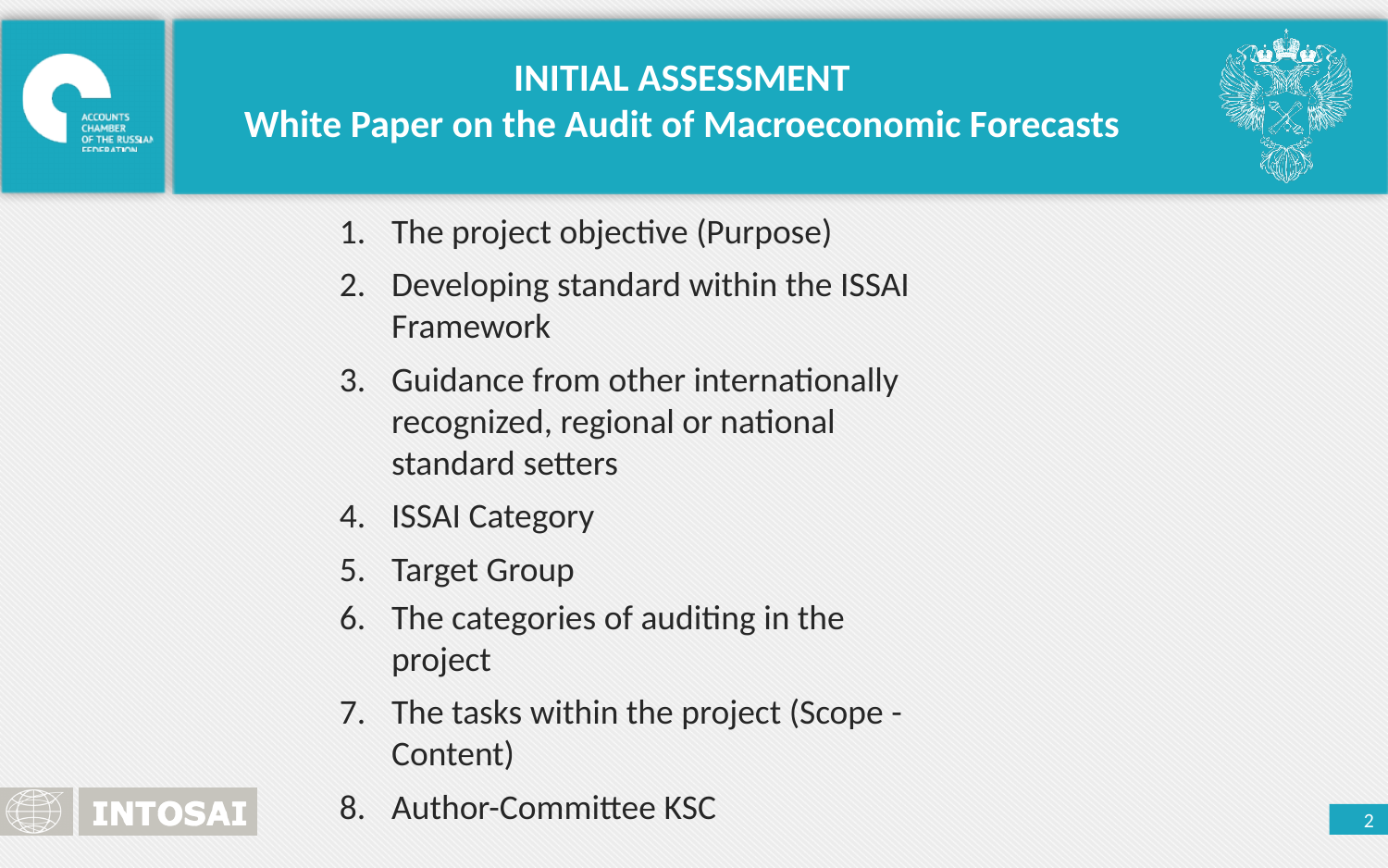

INITIAL ASSESSMENT
White Paper on the Audit of Macroeconomic Forecasts
The project objective (Purpose)

Developing standard within the ISSAI Framework

Guidance from other internationally recognized, regional or national standard setters

ISSAI Category

Target Group

The categories of auditing in the project

The tasks within the project (Scope - Content)

Author-Committee KSC